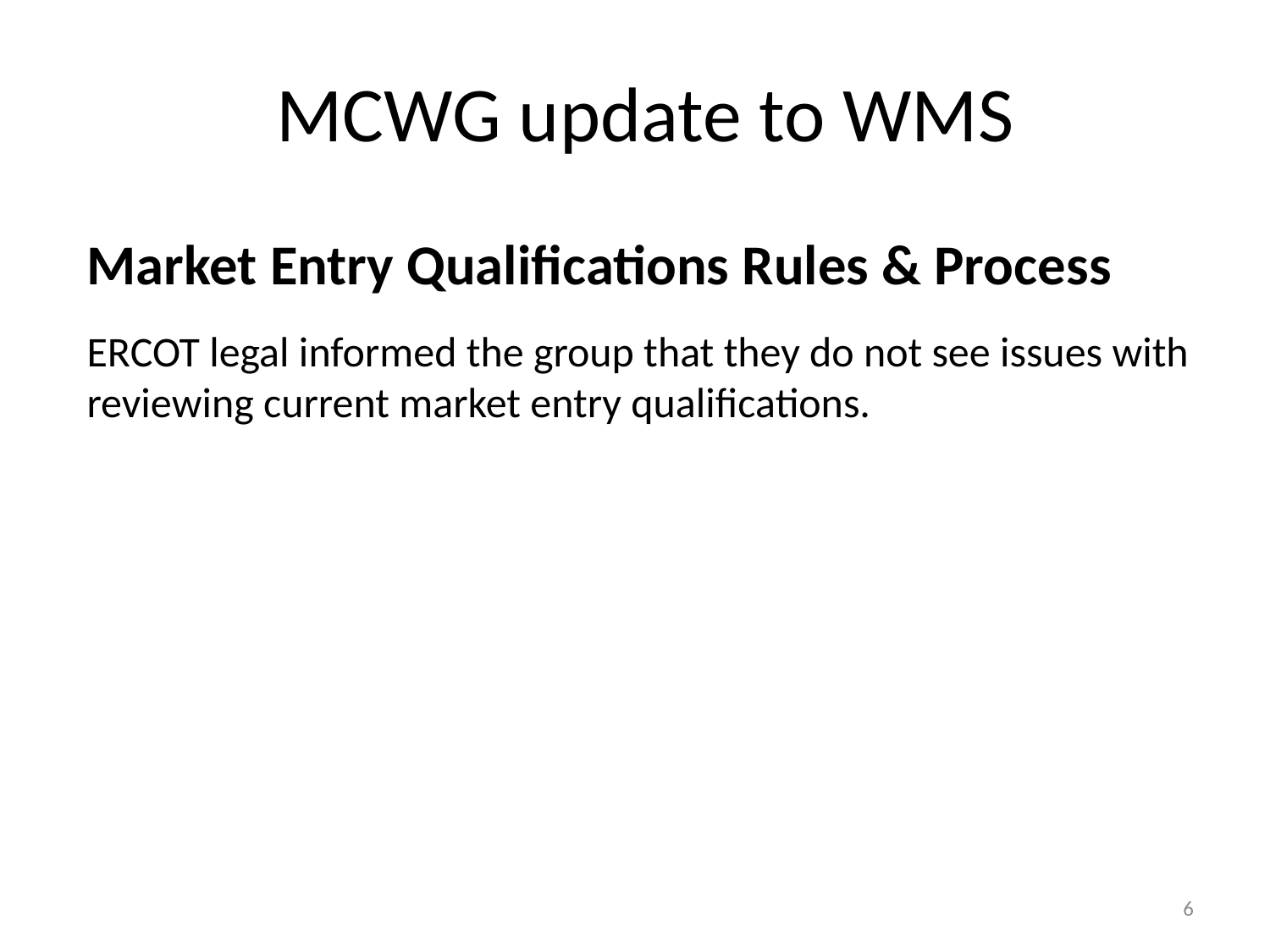

# MCWG update to WMS
Market Entry Qualifications Rules & Process

ERCOT legal informed the group that they do not see issues with reviewing current market entry qualifications.
6